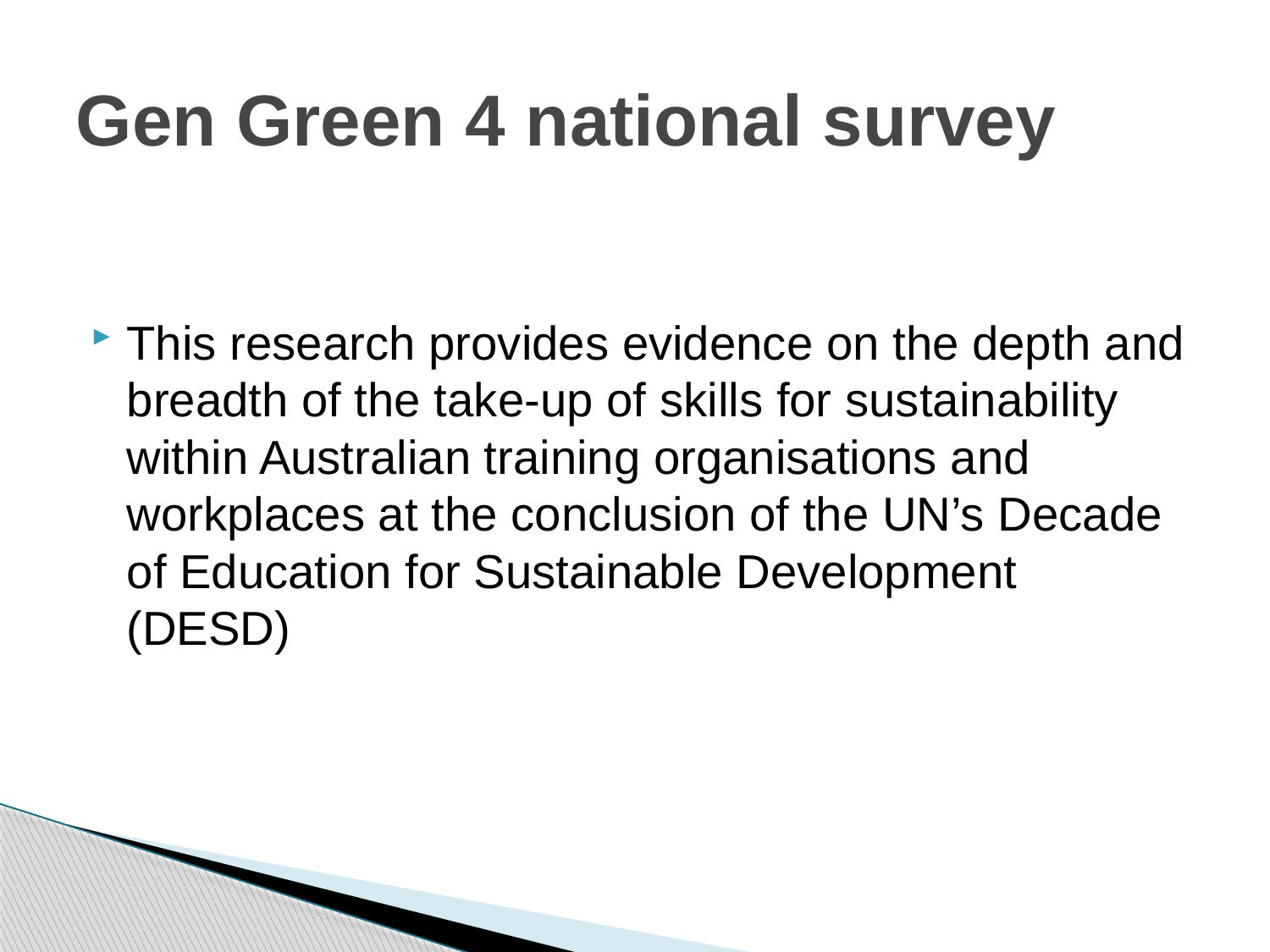

# Gen Green 4 national survey
This research provides evidence on the depth and breadth of the take-up of skills for sustainability within Australian training organisations and workplaces at the conclusion of the UN’s Decade of Education for Sustainable Development (DESD)